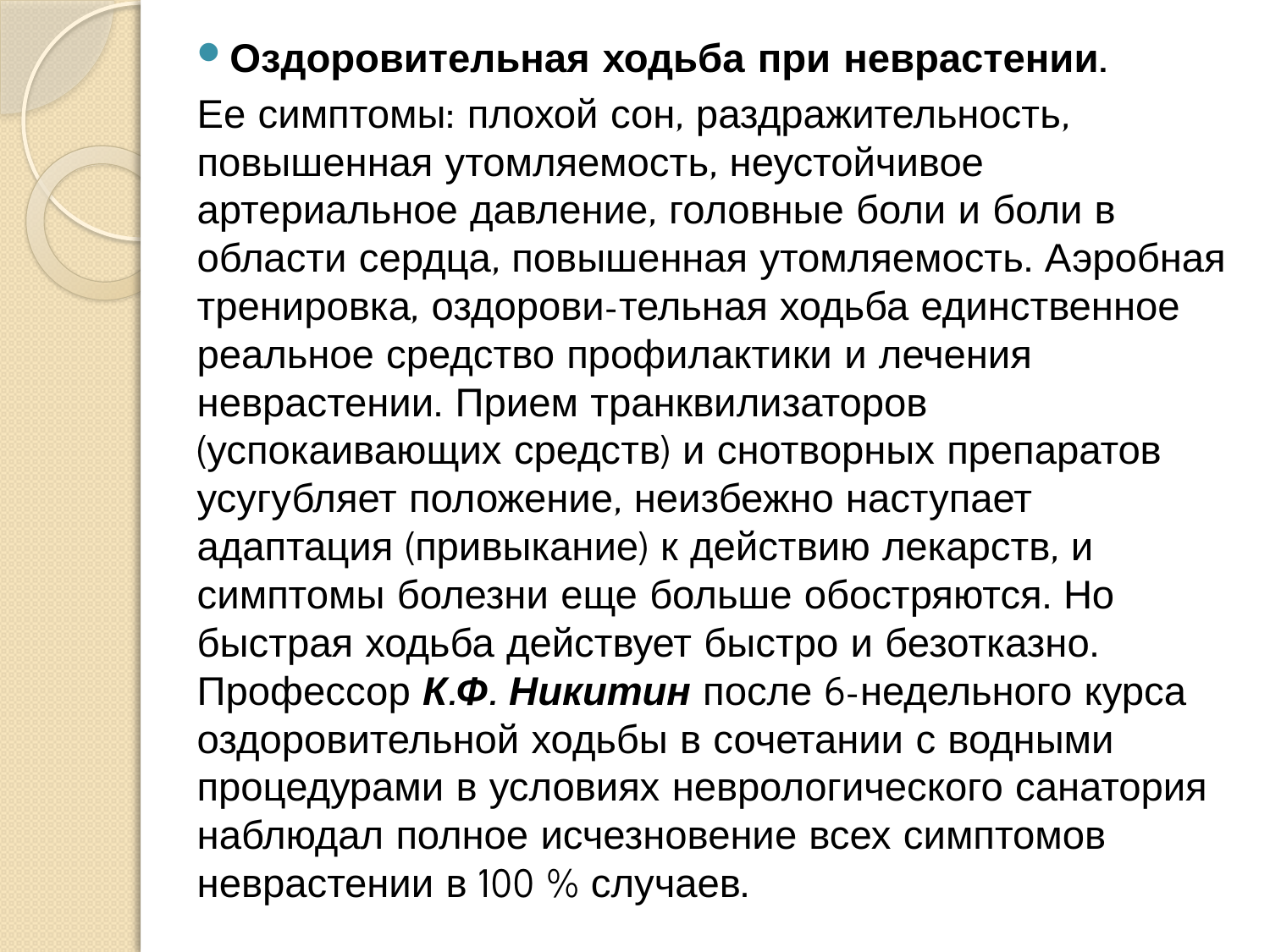

Оздоровительная ходьба при неврастении.
Ее симптомы: плохой сон, раздражительность, повышенная утомляемость, неустойчивое артериальное давление, головные боли и боли в области сердца, повышенная утомляемость. Аэробная тренировка, оздорови-тельная ходьба единственное реальное средство профилактики и лечения неврастении. Прием транквилизаторов (успокаивающих средств) и снотворных препаратов усугубляет положение, неизбежно наступает адаптация (привыкание) к действию лекарств, и симптомы болезни еще больше обостряются. Но быстрая ходьба действует быстро и безотказно. Профессор К.Ф. Никитин после 6-недельного курса оздоровительной ходьбы в сочетании с водными процедурами в условиях неврологического санатория наблюдал полное исчезновение всех симптомов неврастении в 100 % случаев.